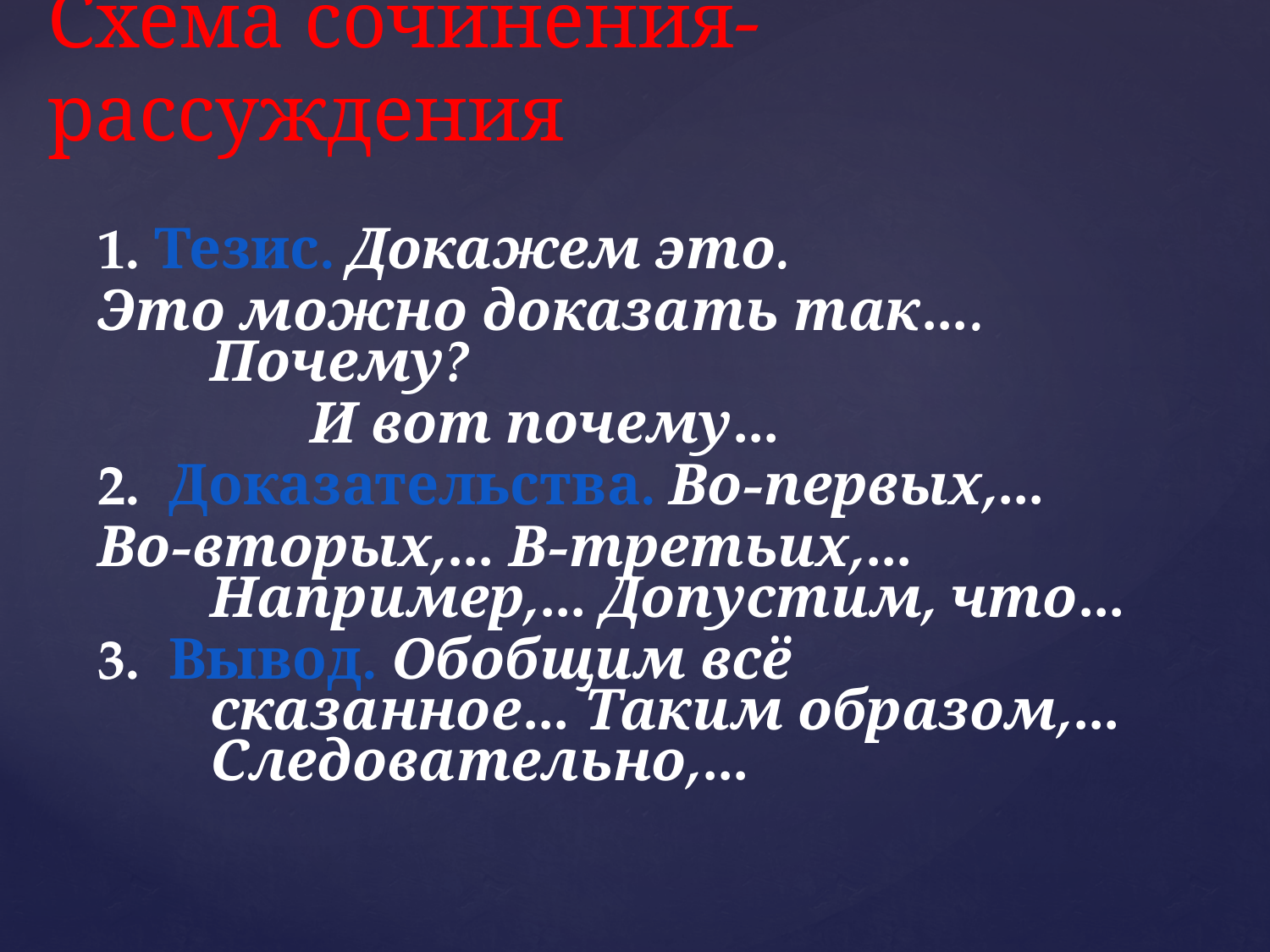

# Схема сочинения-рассуждения
1. Тезис. Докажем это.
Это можно доказать так…. Почему?
               И вот почему…
2.  Доказательства. Во-первых,…
Во-вторых,… В-третьих,… Например,… Допустим, что…
3.  Вывод. Обобщим всё сказанное… Таким образом,… Следовательно,…